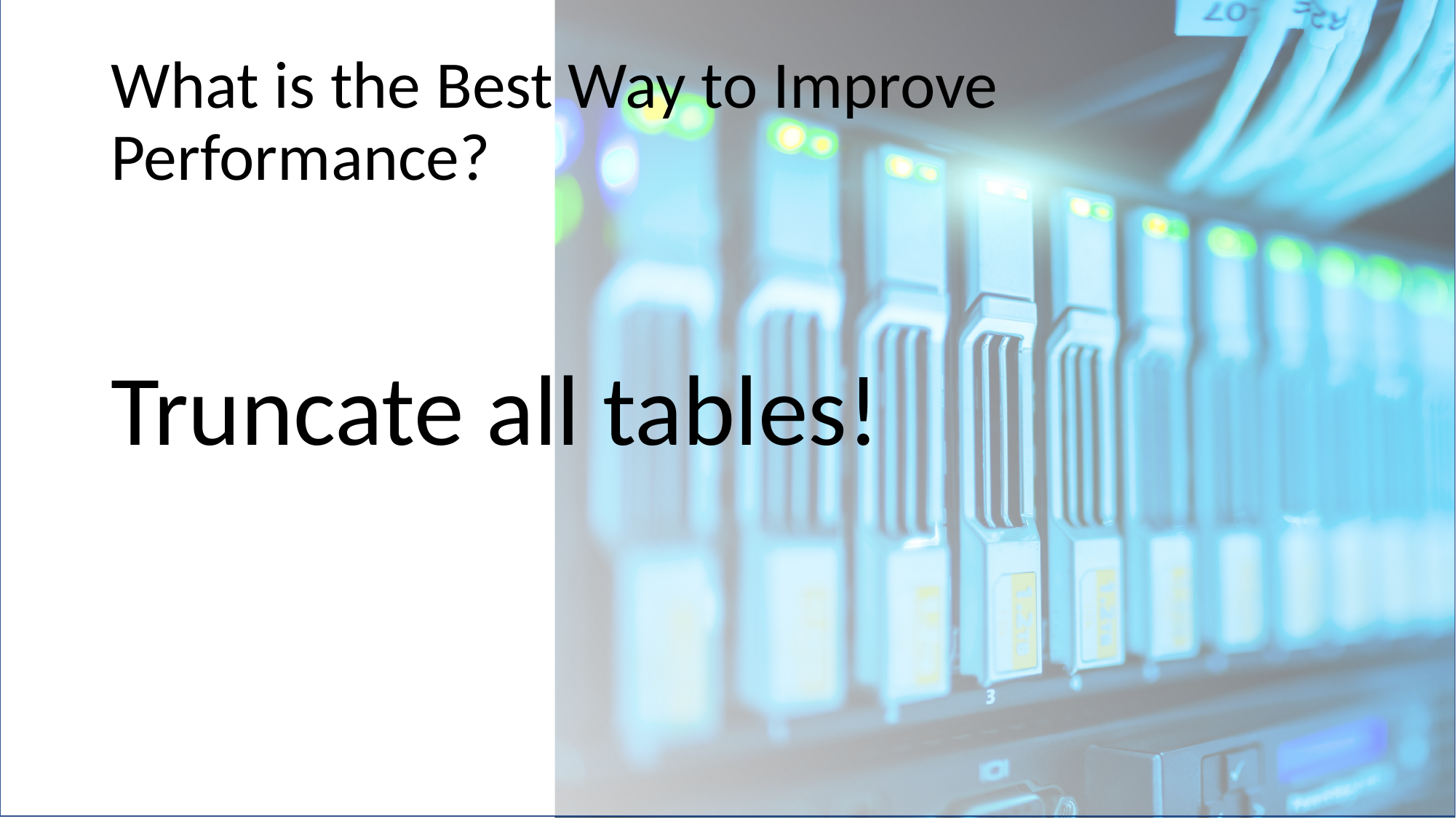

# What is the Best Way to Improve Performance?

Truncate all tables!